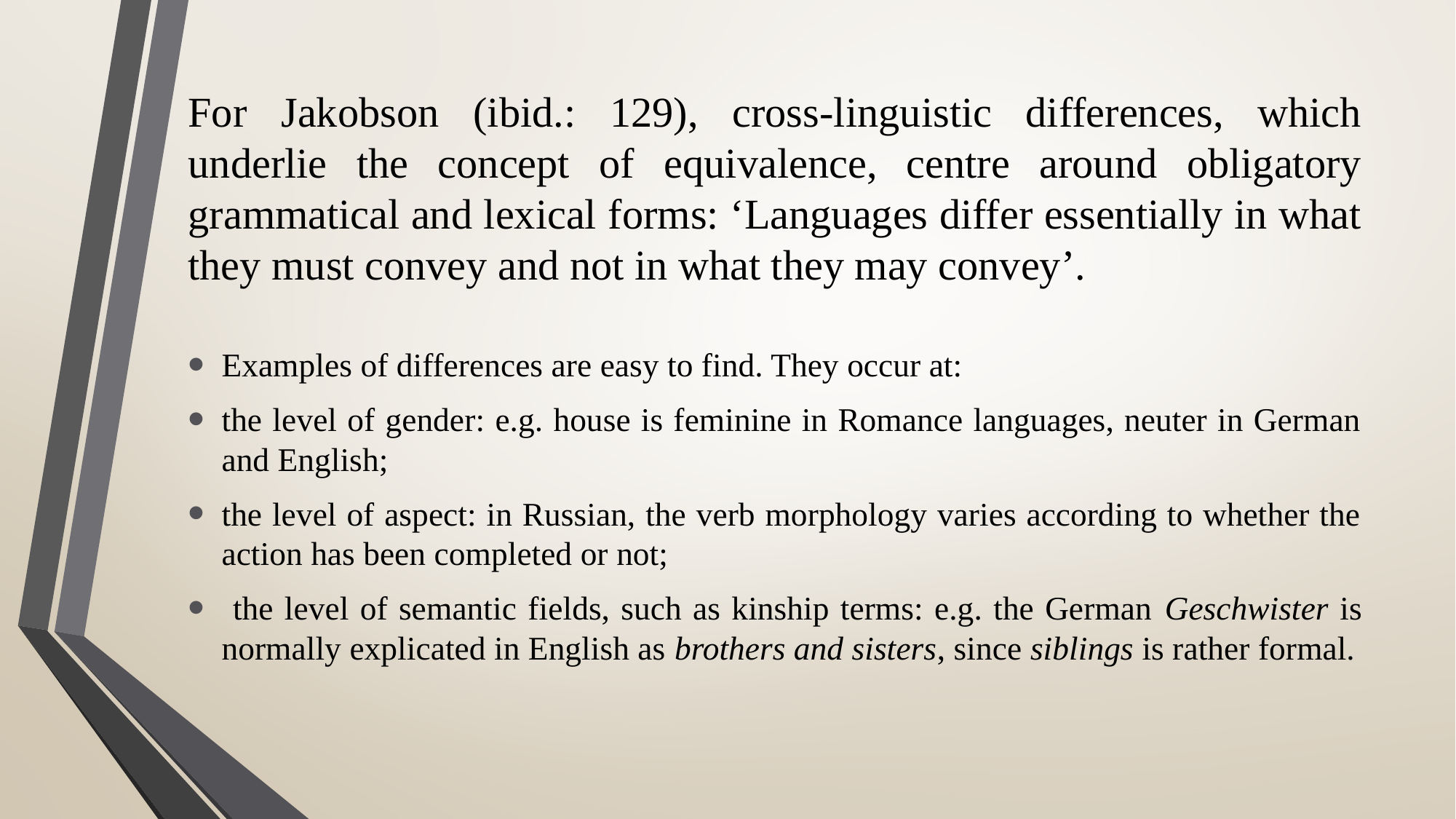

# For Jakobson (ibid.: 129), cross-linguistic differences, which underlie the concept of equivalence, centre around obligatory grammatical and lexical forms: ‘Languages differ essentially in what they must convey and not in what they may convey’.
Examples of differences are easy to find. They occur at:
the level of gender: e.g. house is feminine in Romance languages, neuter in German and English;
the level of aspect: in Russian, the verb morphology varies according to whether the action has been completed or not;
 the level of semantic fields, such as kinship terms: e.g. the German Geschwister is normally explicated in English as brothers and sisters, since siblings is rather formal.